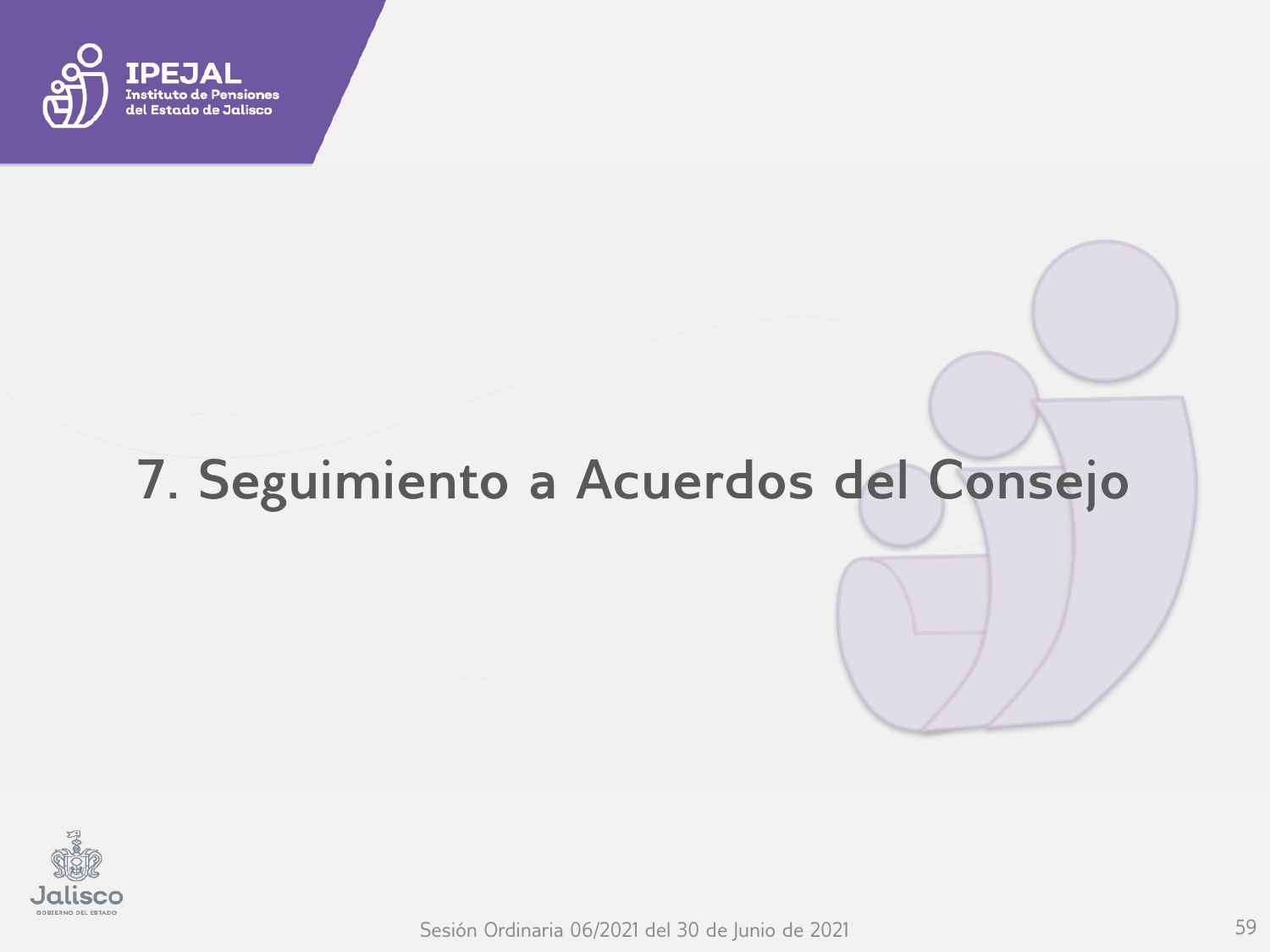

# 7. Seguimiento a Acuerdos del Consejo
59
Sesión Ordinaria 06/2021 del 30 de Junio de 2021